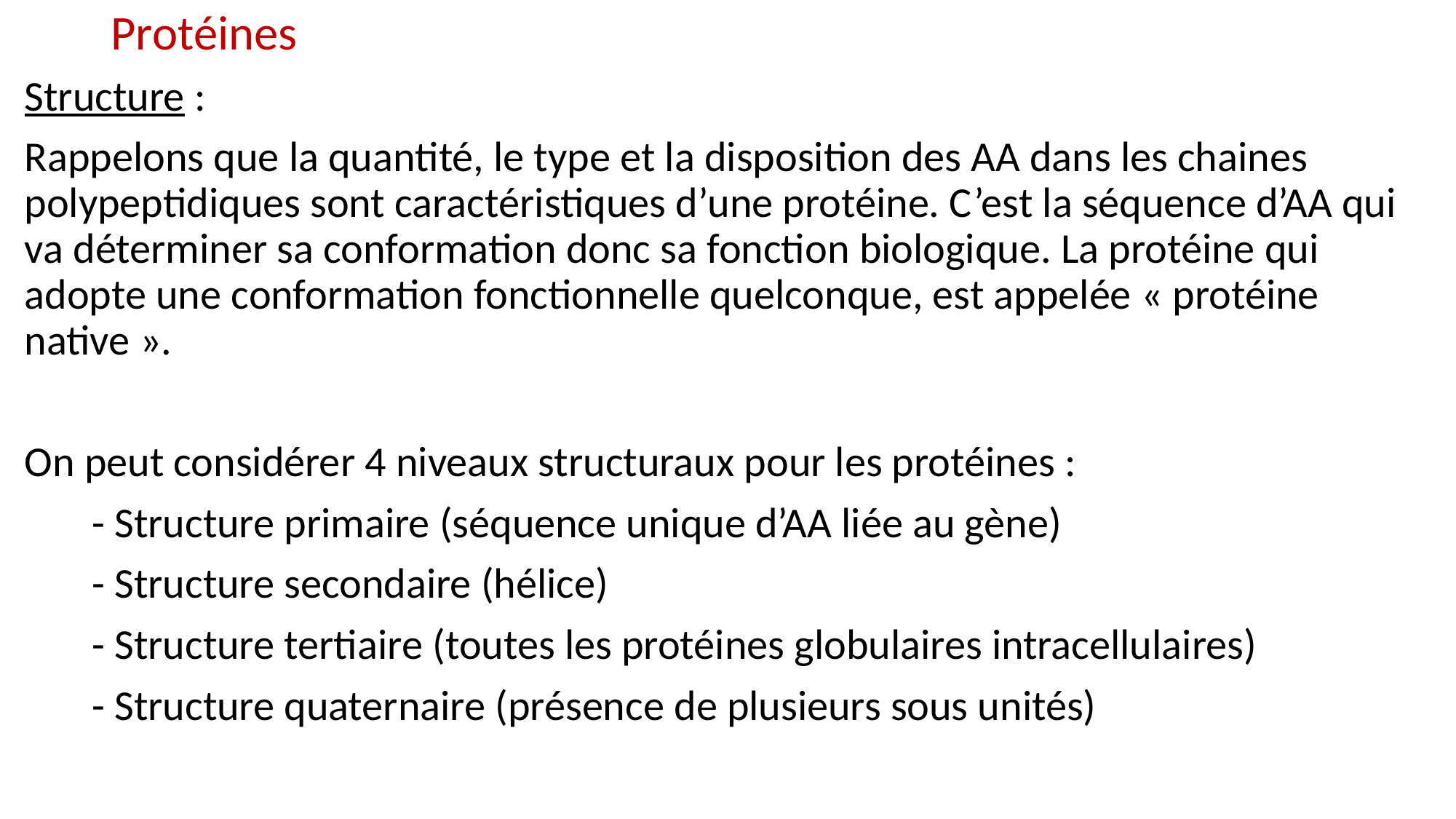

Protéines
Structure :
Rappelons que la quantité, le type et la disposition des AA dans les chaines polypeptidiques sont caractéristiques d’une protéine. C’est la séquence d’AA qui va déterminer sa conformation donc sa fonction biologique. La protéine qui adopte une conformation fonctionnelle quelconque, est appelée « protéine native ».

On peut considérer 4 niveaux structuraux pour les protéines :
       - Structure primaire (séquence unique d’AA liée au gène)
       - Structure secondaire (hélice)
       - Structure tertiaire (toutes les protéines globulaires intracellulaires)
       - Structure quaternaire (présence de plusieurs sous unités)